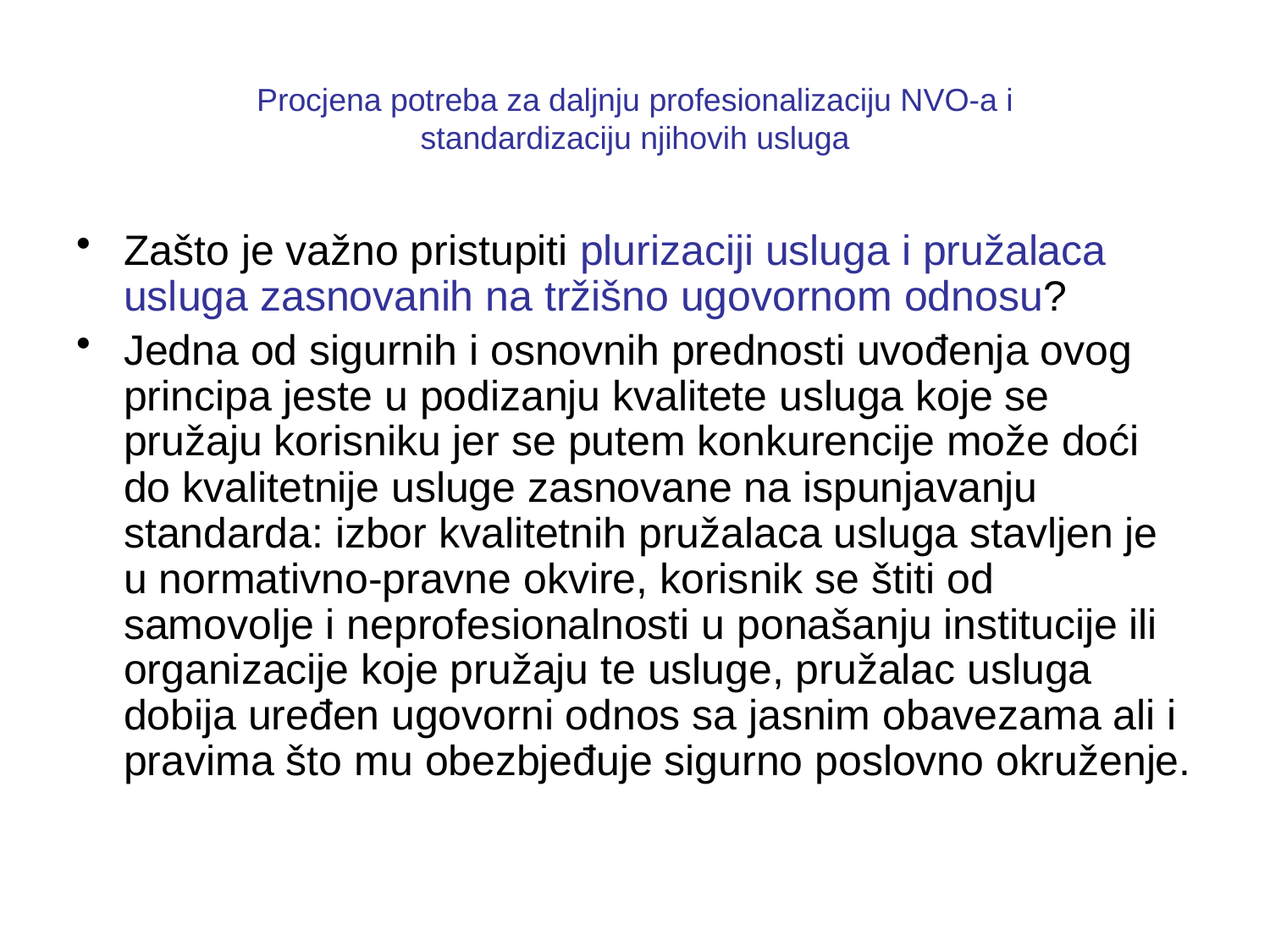

# Procjena potreba za daljnju profesionalizaciju NVO-a i standardizaciju njihovih usluga
Zašto je važno pristupiti plurizaciji usluga i pružalaca usluga zasnovanih na tržišno ugovornom odnosu?
Jedna od sigurnih i osnovnih prednosti uvođenja ovog principa jeste u podizanju kvalitete usluga koje se pružaju korisniku jer se putem konkurencije može doći do kvalitetnije usluge zasnovane na ispunjavanju standarda: izbor kvalitetnih pružalaca usluga stavljen je u normativno-pravne okvire, korisnik se štiti od samovolje i neprofesionalnosti u ponašanju institucije ili organizacije koje pružaju te usluge, pružalac usluga dobija uređen ugovorni odnos sa jasnim obavezama ali i pravima što mu obezbjeđuje sigurno poslovno okruženje.